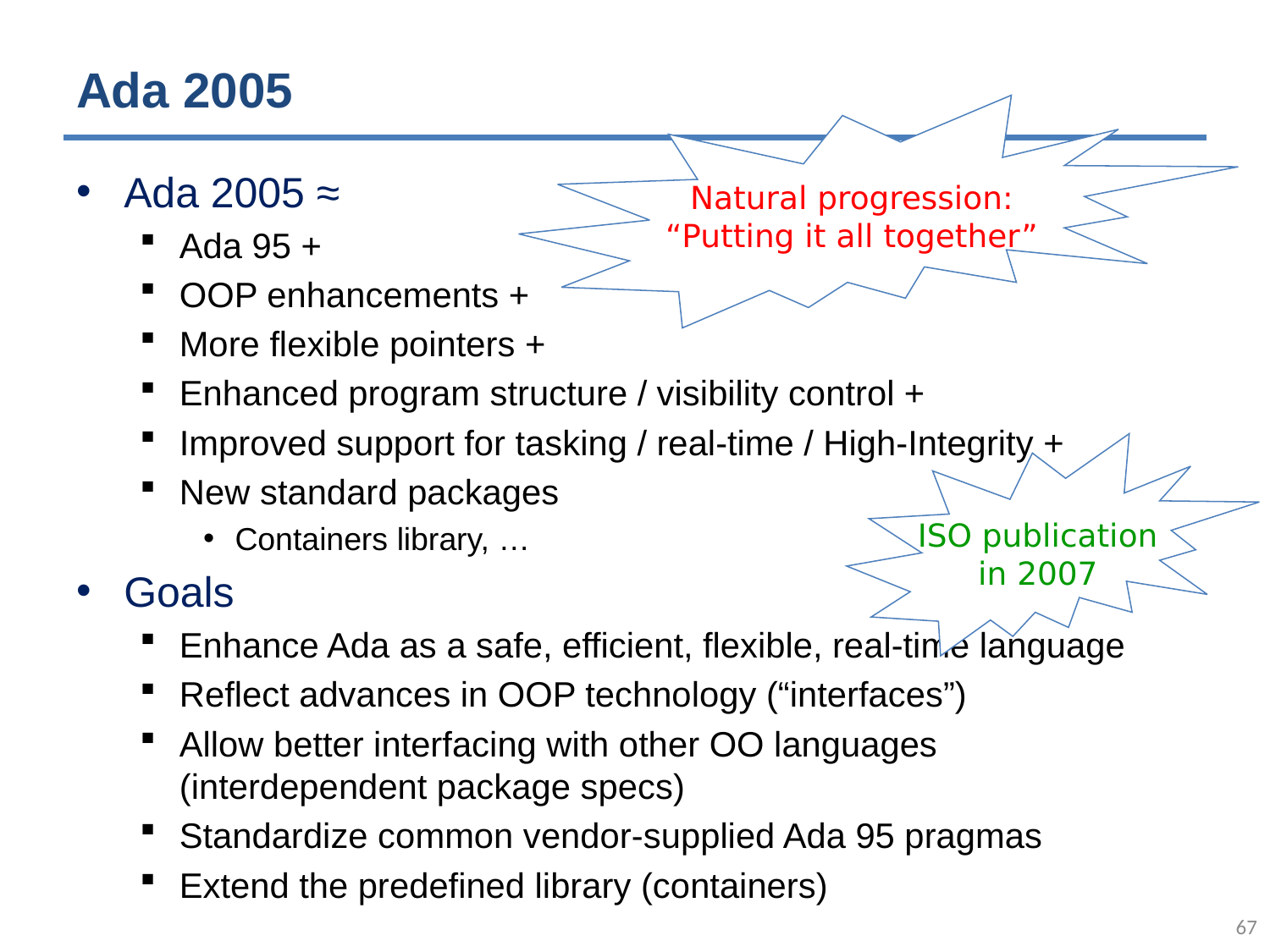

# Ada 2005
Natural progression:
“Putting it all together”
Ada 2005 ≈
Ada 95 +
OOP enhancements +
More flexible pointers +
Enhanced program structure / visibility control +
Improved support for tasking / real-time / High-Integrity +
New standard packages
Containers library, …
Goals
Enhance Ada as a safe, efficient, flexible, real-time language
Reflect advances in OOP technology (“interfaces”)
Allow better interfacing with other OO languages (interdependent package specs)
Standardize common vendor-supplied Ada 95 pragmas
Extend the predefined library (containers)

ISO publication
in 2007
67